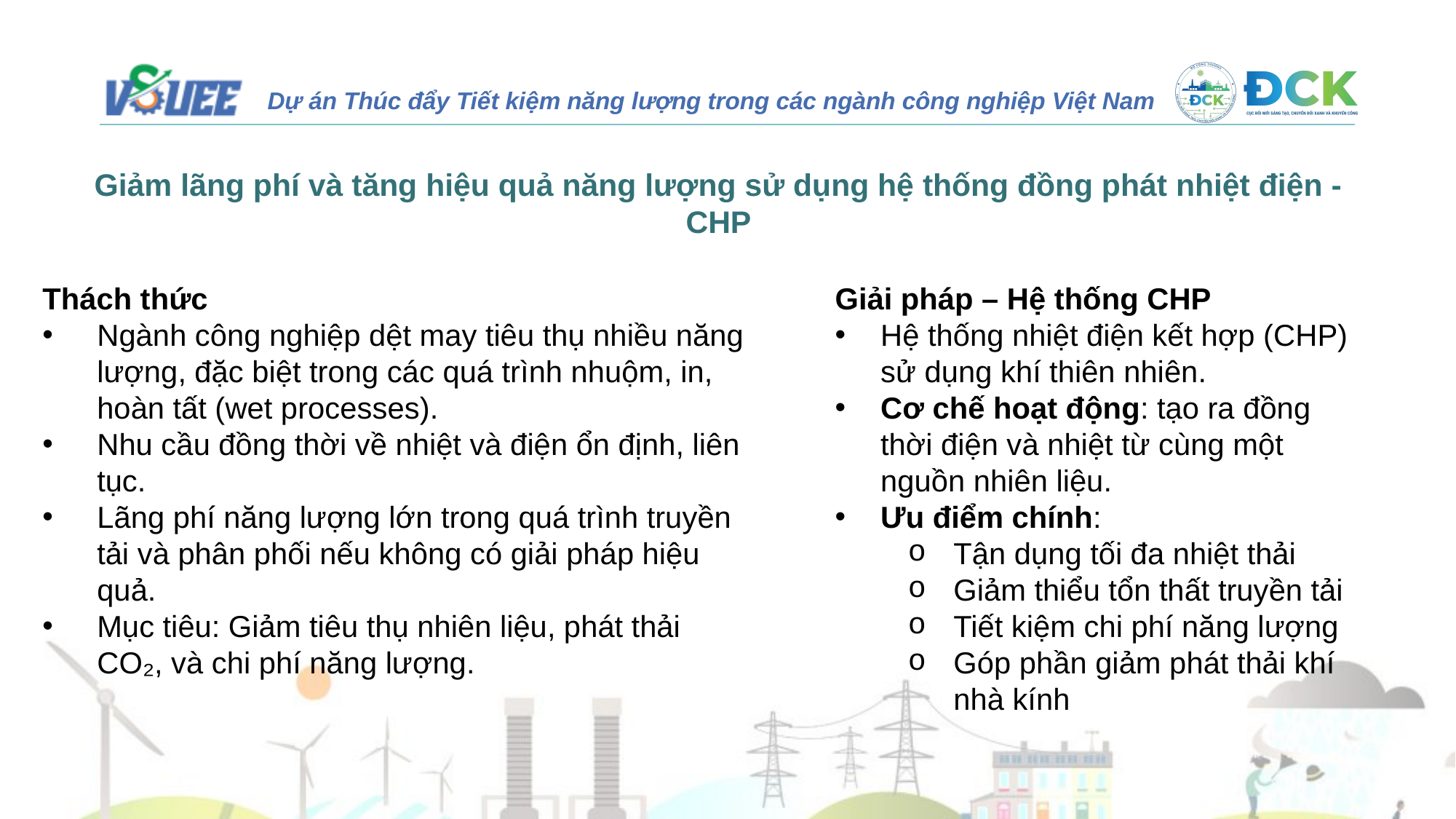

# Giảm lãng phí và tăng hiệu quả năng lượng sử dụng hệ thống đồng phát nhiệt điện - CHP
Thách thức
Ngành công nghiệp dệt may tiêu thụ nhiều năng lượng, đặc biệt trong các quá trình nhuộm, in, hoàn tất (wet processes).
Nhu cầu đồng thời về nhiệt và điện ổn định, liên tục.
Lãng phí năng lượng lớn trong quá trình truyền tải và phân phối nếu không có giải pháp hiệu quả.
Mục tiêu: Giảm tiêu thụ nhiên liệu, phát thải CO₂, và chi phí năng lượng.
Giải pháp – Hệ thống CHP
Hệ thống nhiệt điện kết hợp (CHP) sử dụng khí thiên nhiên.
Cơ chế hoạt động: tạo ra đồng thời điện và nhiệt từ cùng một nguồn nhiên liệu.
Ưu điểm chính:
Tận dụng tối đa nhiệt thải
Giảm thiểu tổn thất truyền tải
Tiết kiệm chi phí năng lượng
Góp phần giảm phát thải khí nhà kính